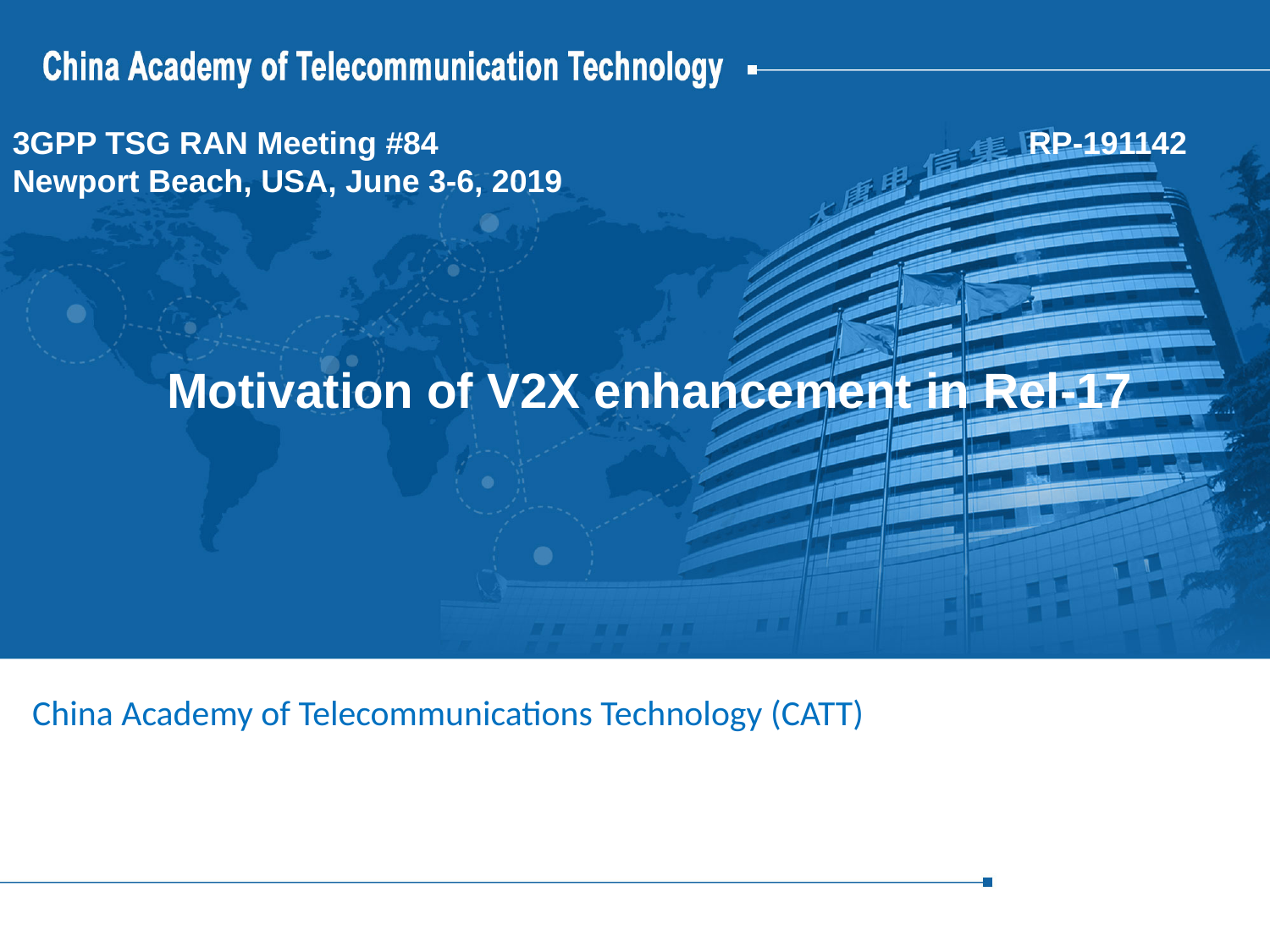

3GPP TSG RAN Meeting #84					RP-191142
Newport Beach, USA, June 3-6, 2019
# Motivation of V2X enhancement in Rel-17
China Academy of Telecommunications Technology (CATT)